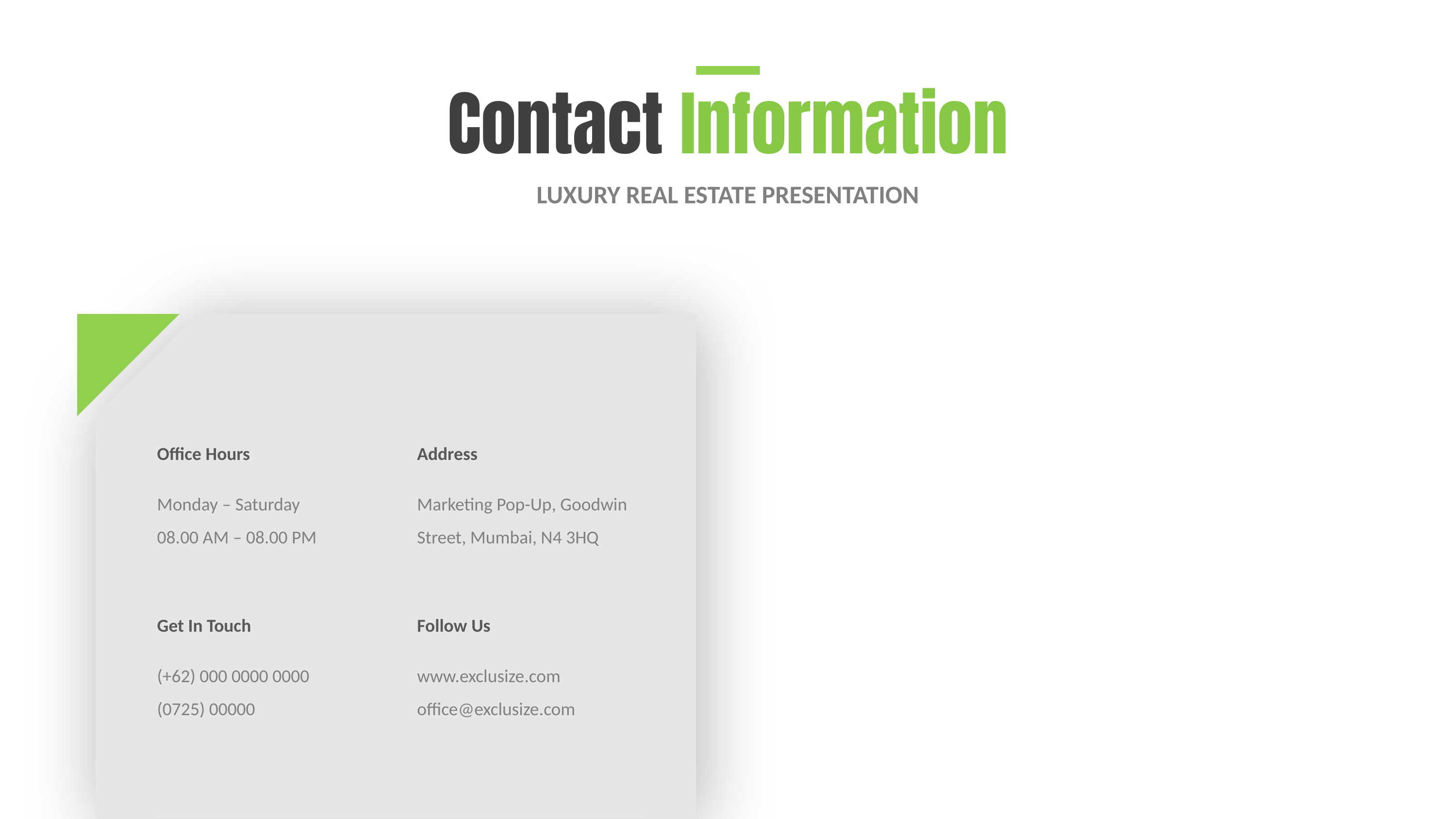

Contact Information
LUXURY REAL ESTATE PRESENTATION

Office Hours
Address
Monday – Saturday
08.00 AM – 08.00 PM
Marketing Pop-Up, Goodwin Street, Mumbai, N4 3HQ
Get In Touch
Follow Us
(+62) 000 0000 0000
(0725) 00000
www.exclusize.com
office@exclusize.com